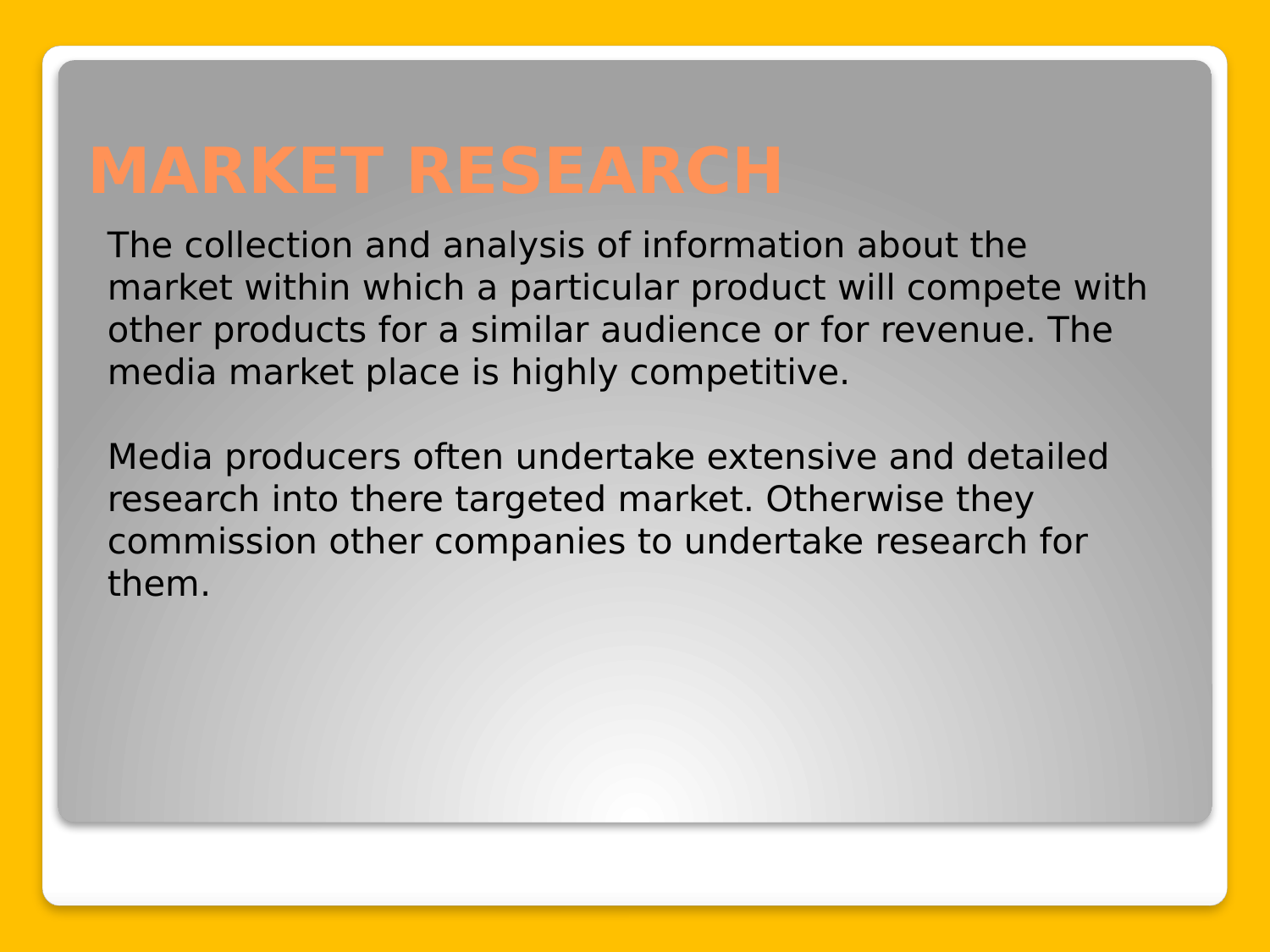

# MARKET RESEARCH
The collection and analysis of information about the market within which a particular product will compete with other products for a similar audience or for revenue. The media market place is highly competitive.

Media producers often undertake extensive and detailed research into there targeted market. Otherwise they commission other companies to undertake research for them.